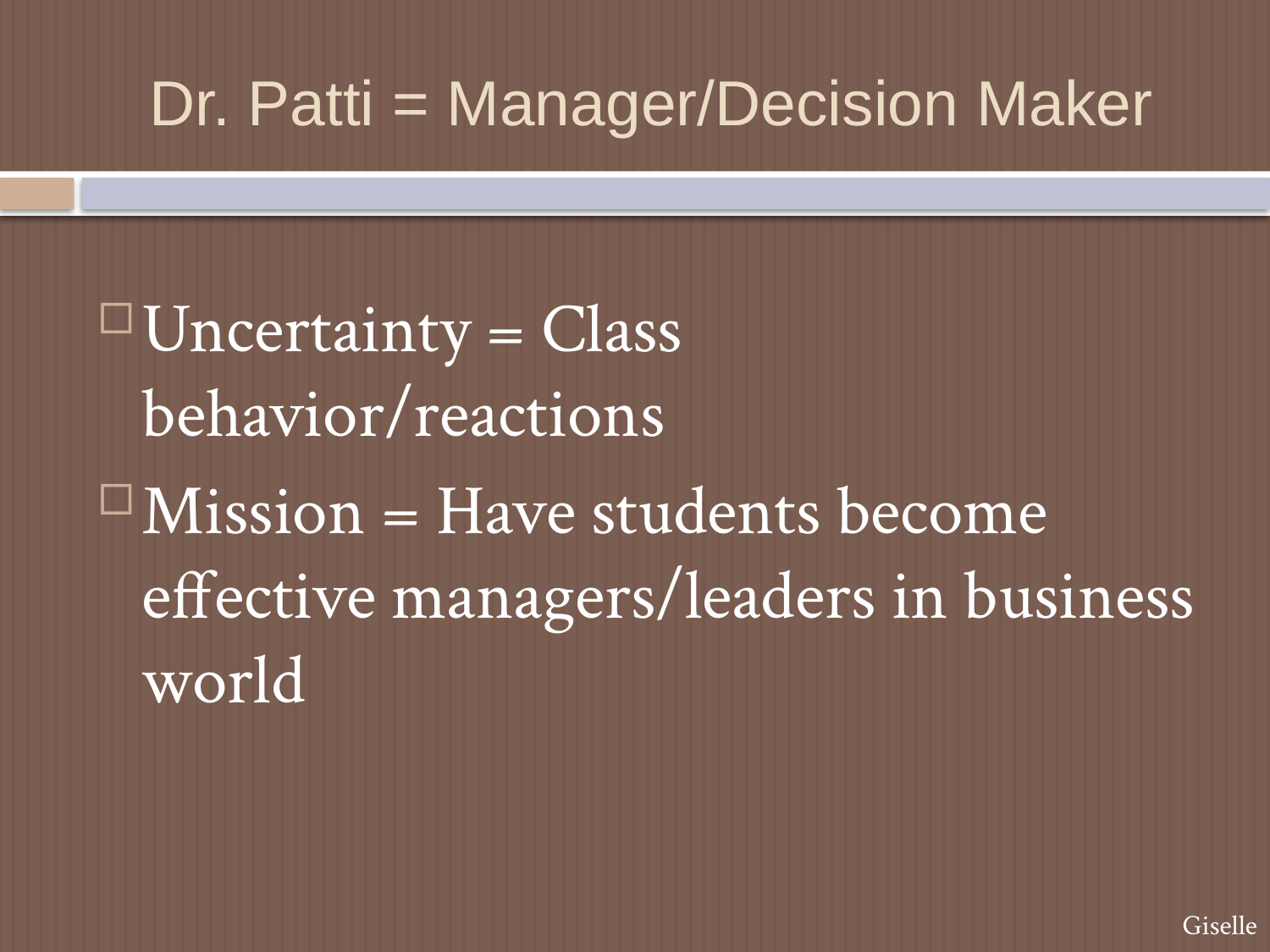

# Dr. Patti = Manager/Decision Maker
Uncertainty = Class behavior/reactions
Mission = Have students become effective managers/leaders in business world

Giselle